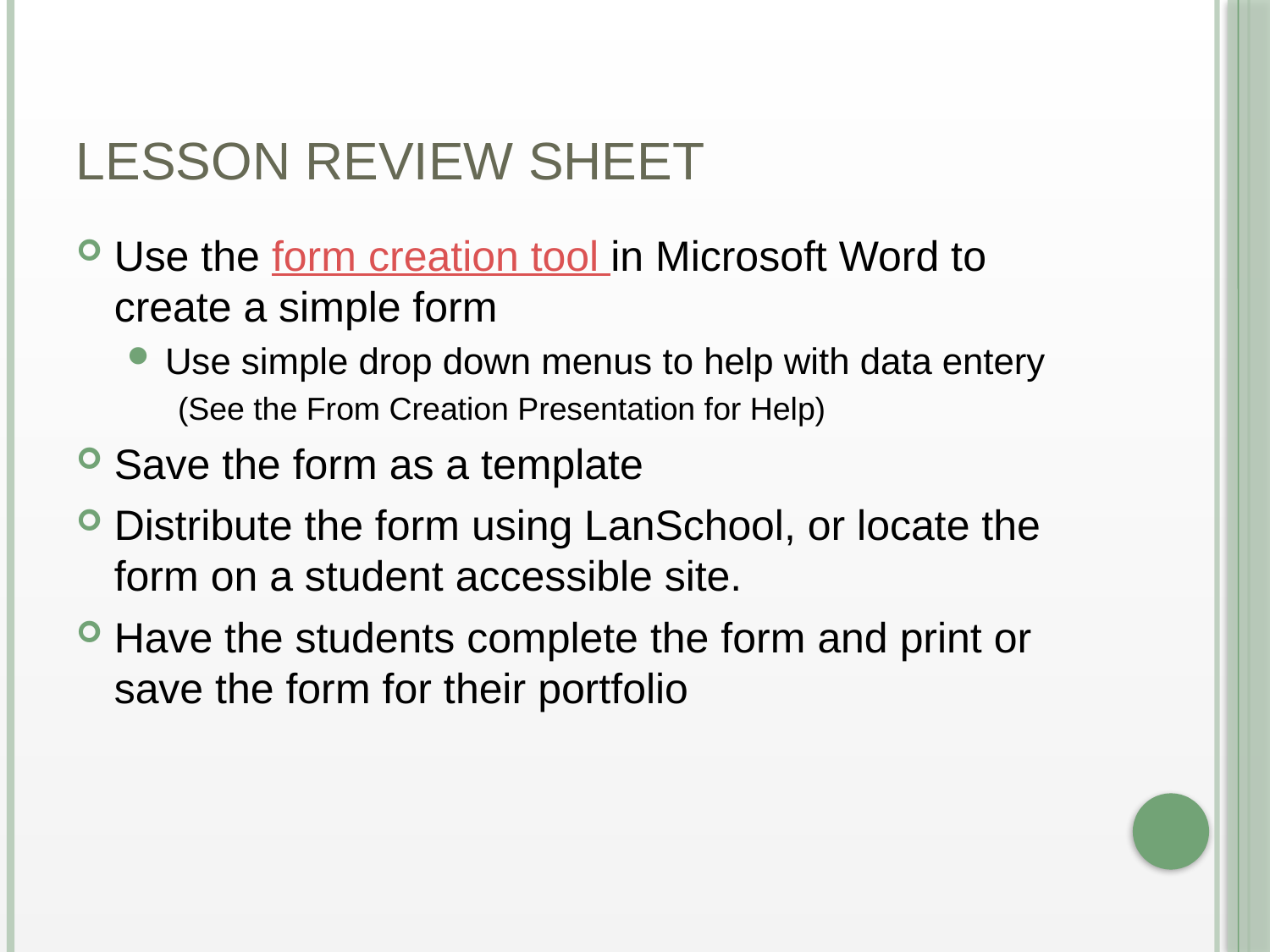

# Lesson Review Sheet
Use the form creation tool in Microsoft Word to create a simple form
Use simple drop down menus to help with data entery
(See the From Creation Presentation for Help)
Save the form as a template
Distribute the form using LanSchool, or locate the form on a student accessible site.
Have the students complete the form and print or save the form for their portfolio